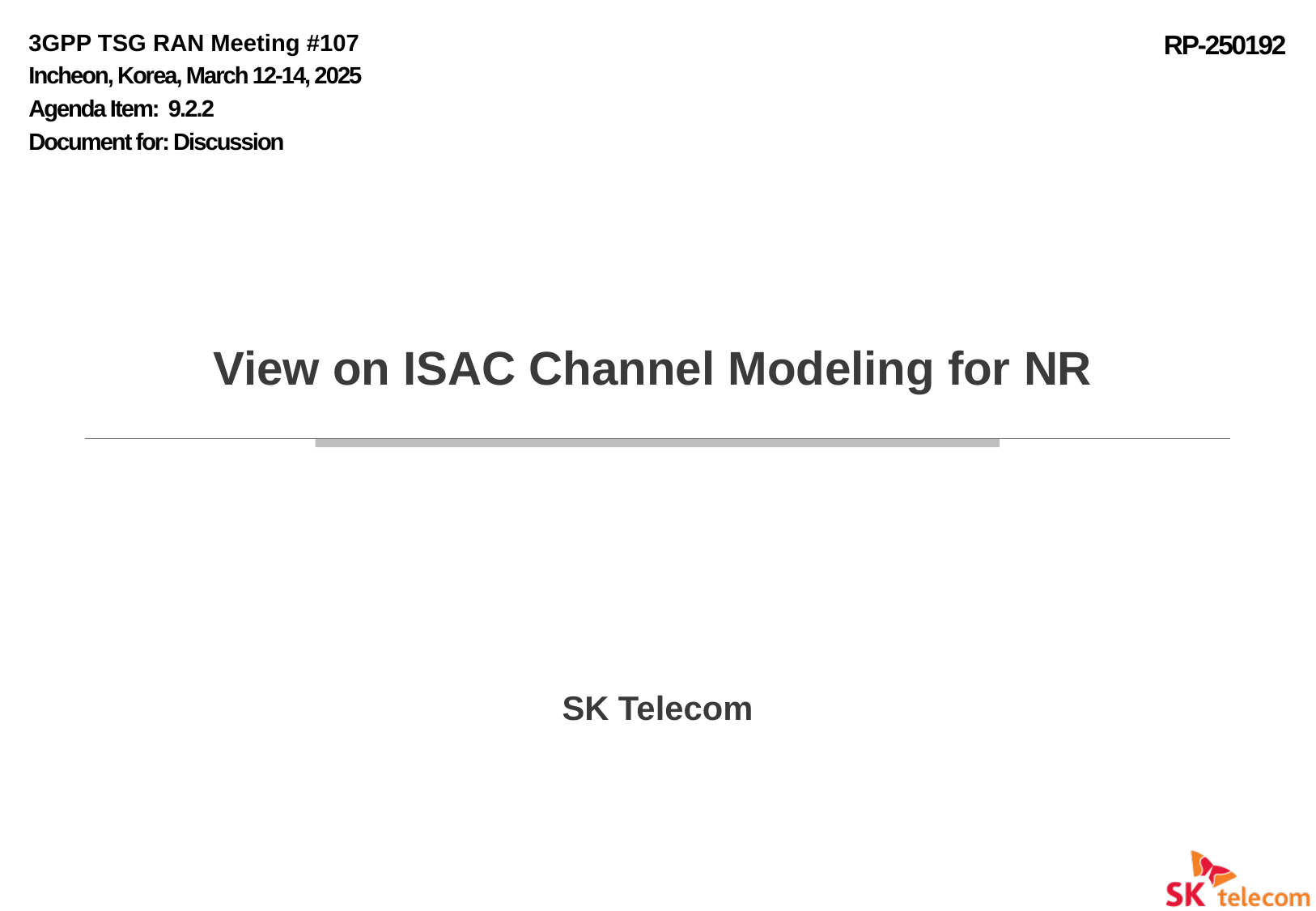

3GPP TSG RAN Meeting #107
Incheon, Korea, March 12-14, 2025
Agenda Item:  9.2.2
Document for: Discussion
RP-250192
View on ISAC Channel Modeling for NR

SK Telecom